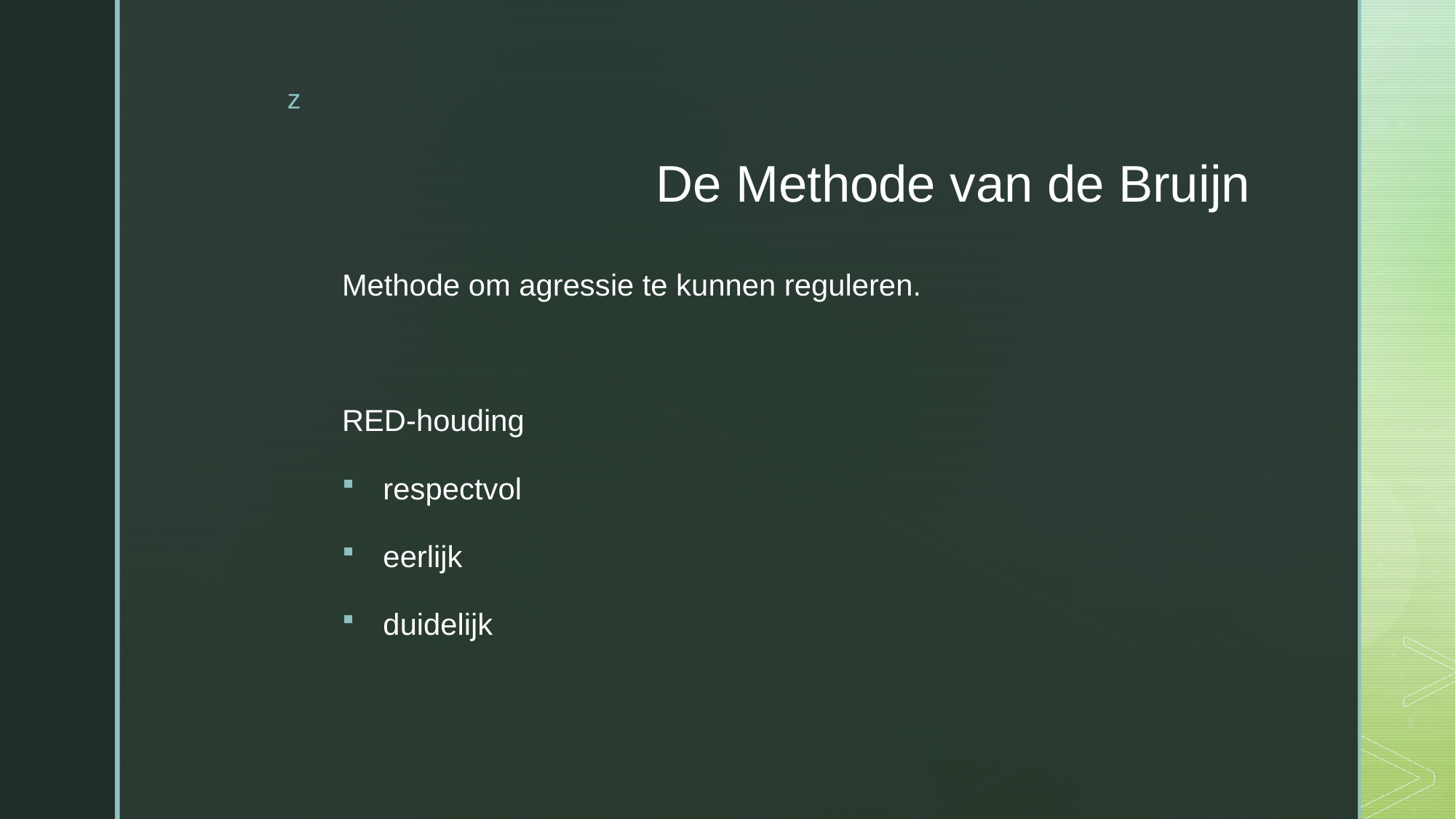

# De Methode van de Bruijn
Methode om agressie te kunnen reguleren.

RED-houding
respectvol
eerlijk
duidelijk